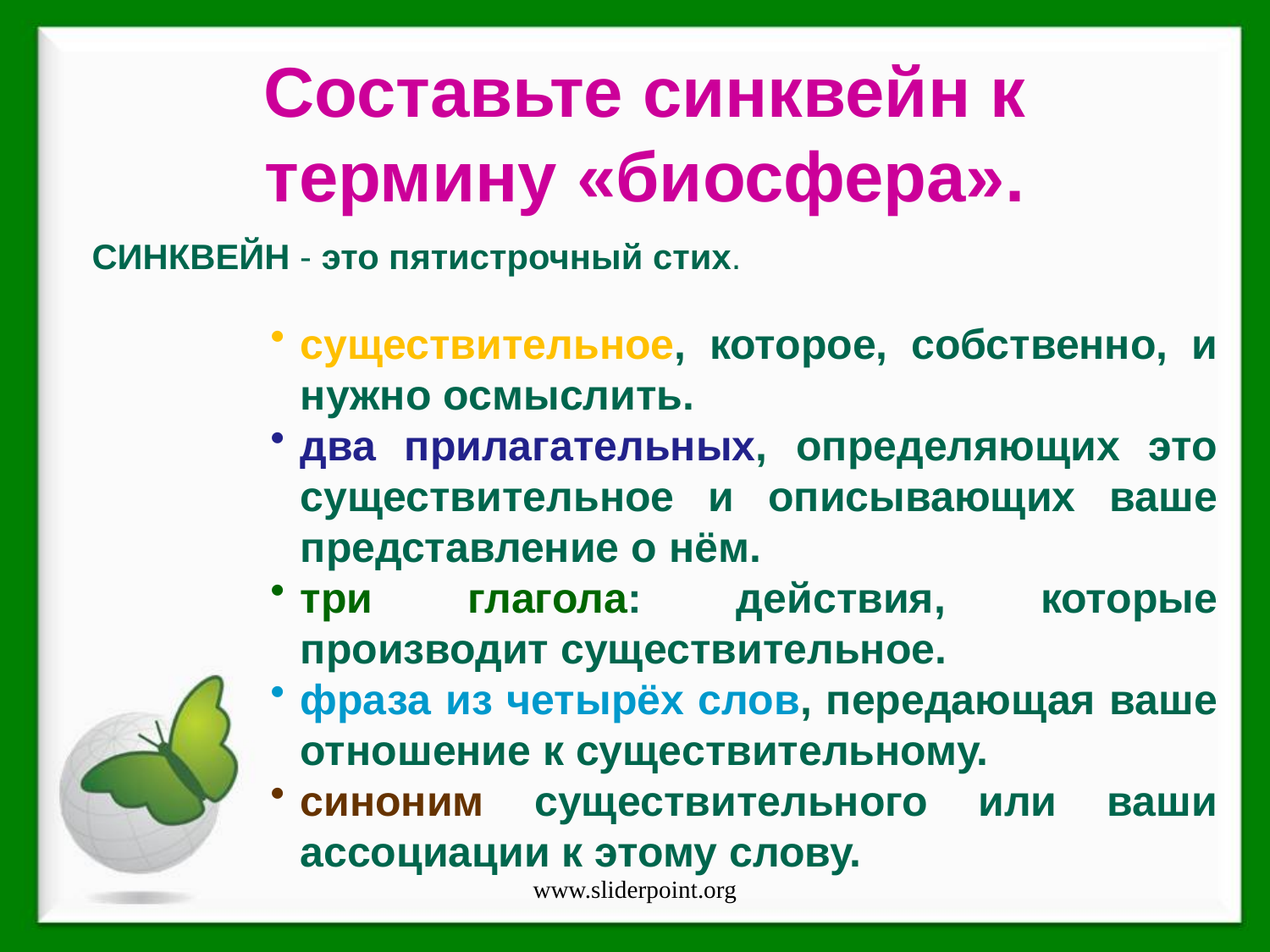

Составьте синквейн к термину «биосфера».
СИНКВЕЙН - это пятистрочный стих.
существительное, которое, собственно, и нужно осмыслить.
два прилагательных, определяющих это существительное и описывающих ваше представление о нём.
три глагола: действия, которые производит существительное.
фраза из четырёх слов, передающая ваше отношение к существительному.
синоним существительного или ваши ассоциации к этому слову.
www.sliderpoint.org